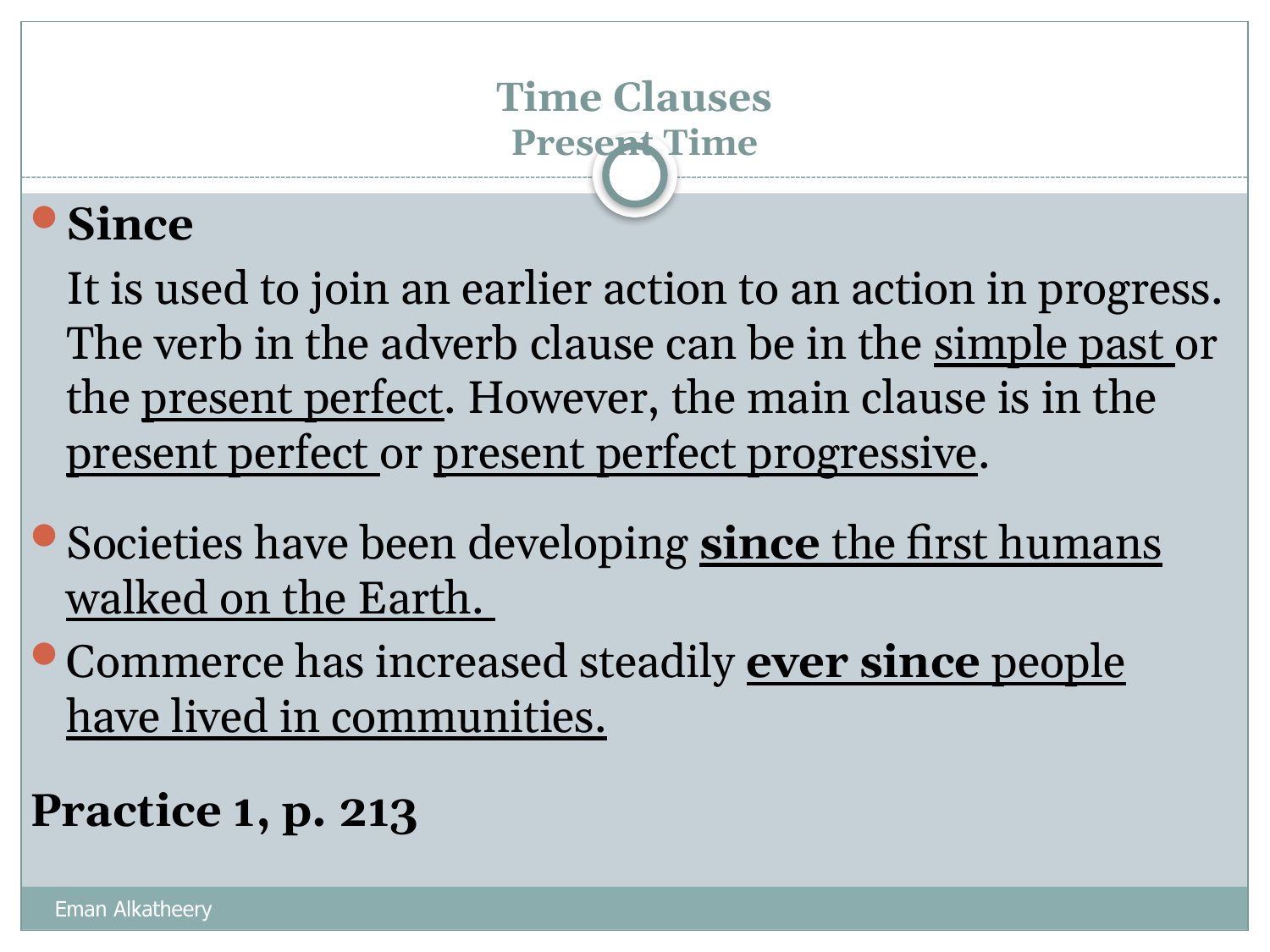

# Time Clauses Present Time
Since
	It is used to join an earlier action to an action in progress. The verb in the adverb clause can be in the simple past or the present perfect. However, the main clause is in the present perfect or present perfect progressive.

Societies have been developing since the first humans walked on the Earth.
Commerce has increased steadily ever since people have lived in communities.

Practice 1, p. 213
Eman Alkatheery